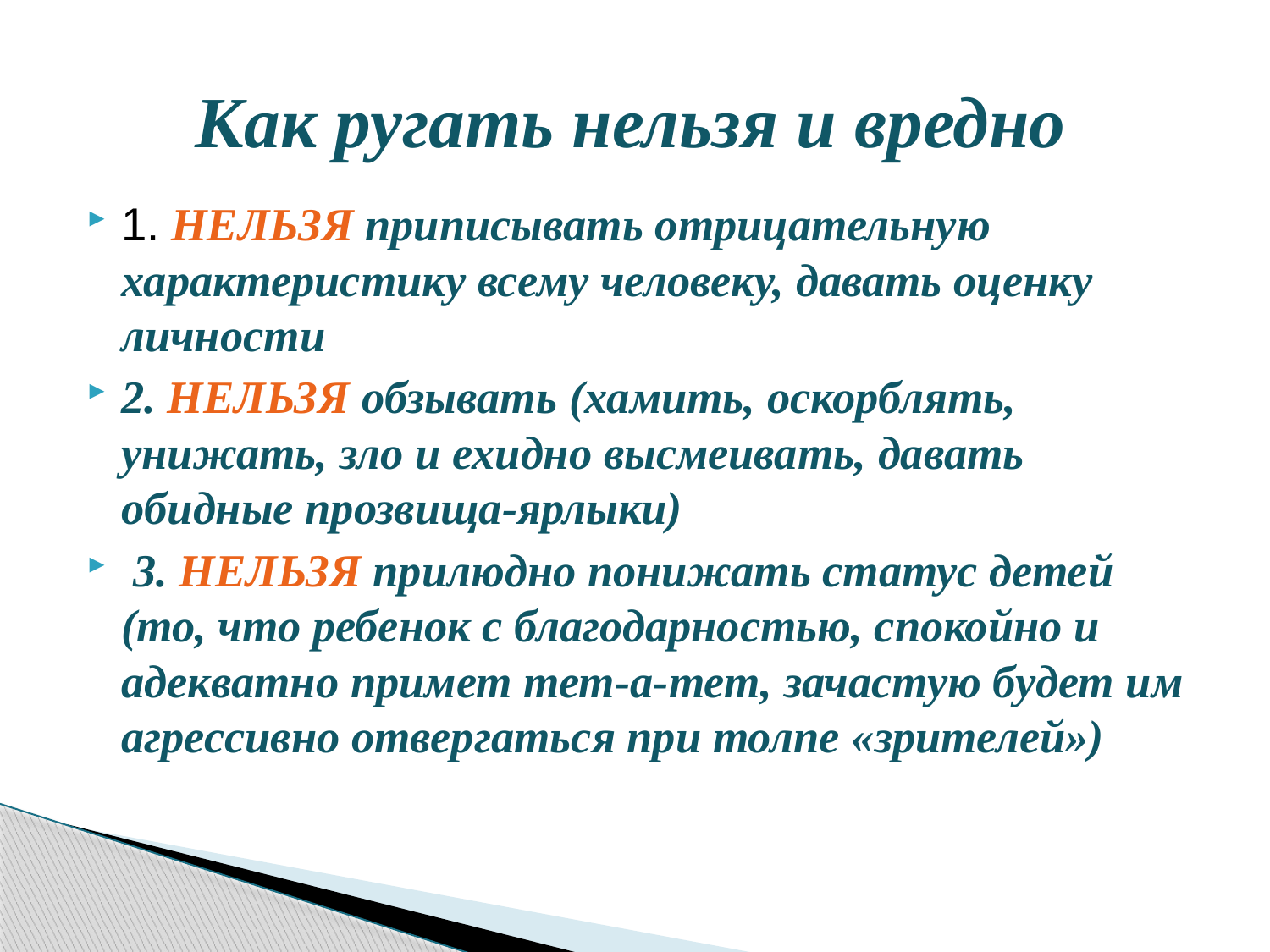

# Как ругать нельзя и вредно
1. НЕЛЬЗЯ приписывать отрицательную характеристику всему человеку, давать оценку личности
2. НЕЛЬЗЯ обзывать (хамить, оскорблять, унижать, зло и ехидно высмеивать, давать обидные прозвища-ярлыки)
 3. НЕЛЬЗЯ прилюдно понижать статус детей (то, что ребенок с благодарностью, спокойно и адекватно примет тет-а-тет, зачастую будет им агрессивно отвергаться при толпе «зрителей»)